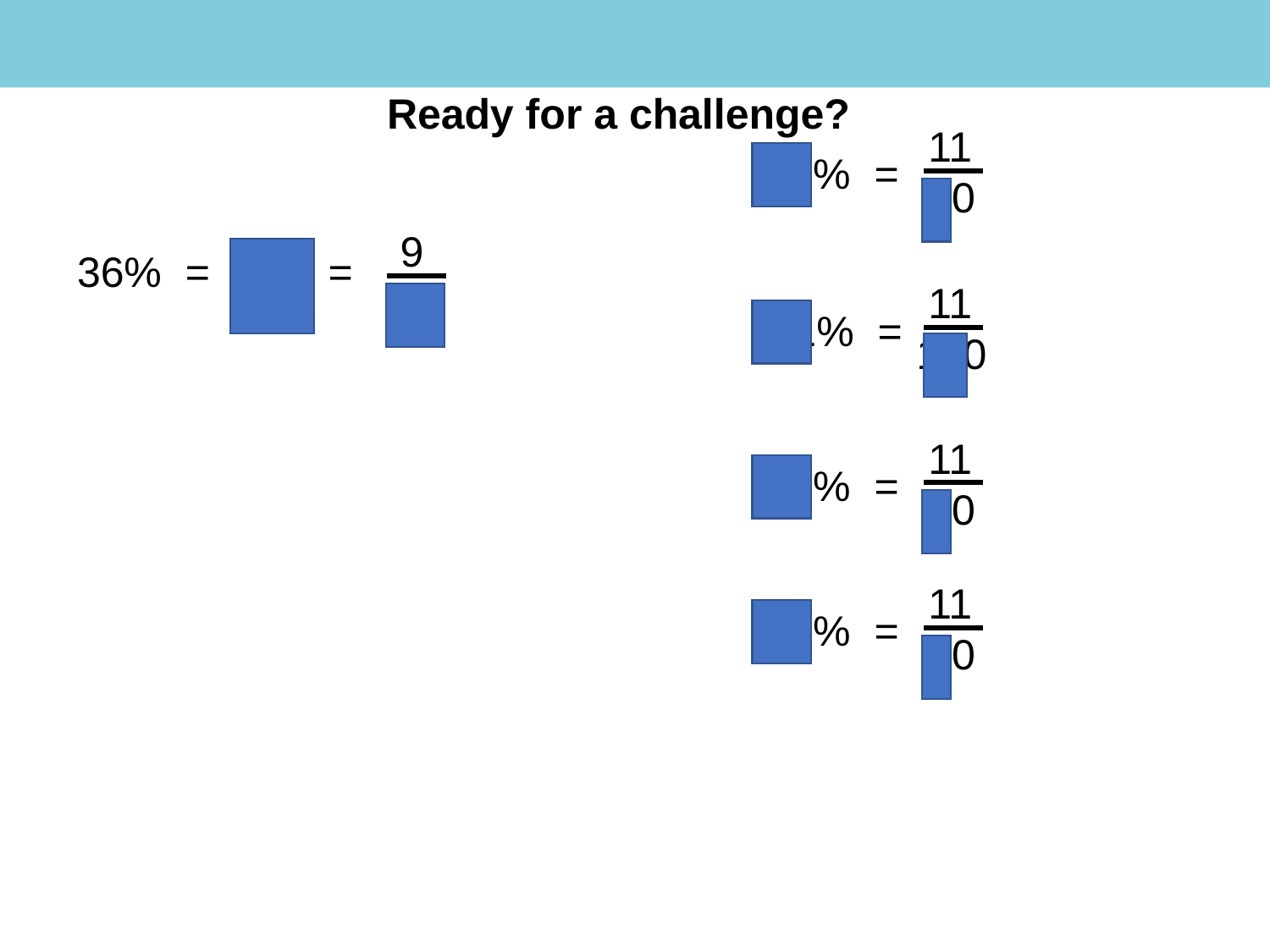

Ready for a challenge?
 11
 20
55%  =

  9
 25
  36
 100
36%  =          =

 11
100

 11%  =

 11
 50
22%  =

 11
 20
55%  =